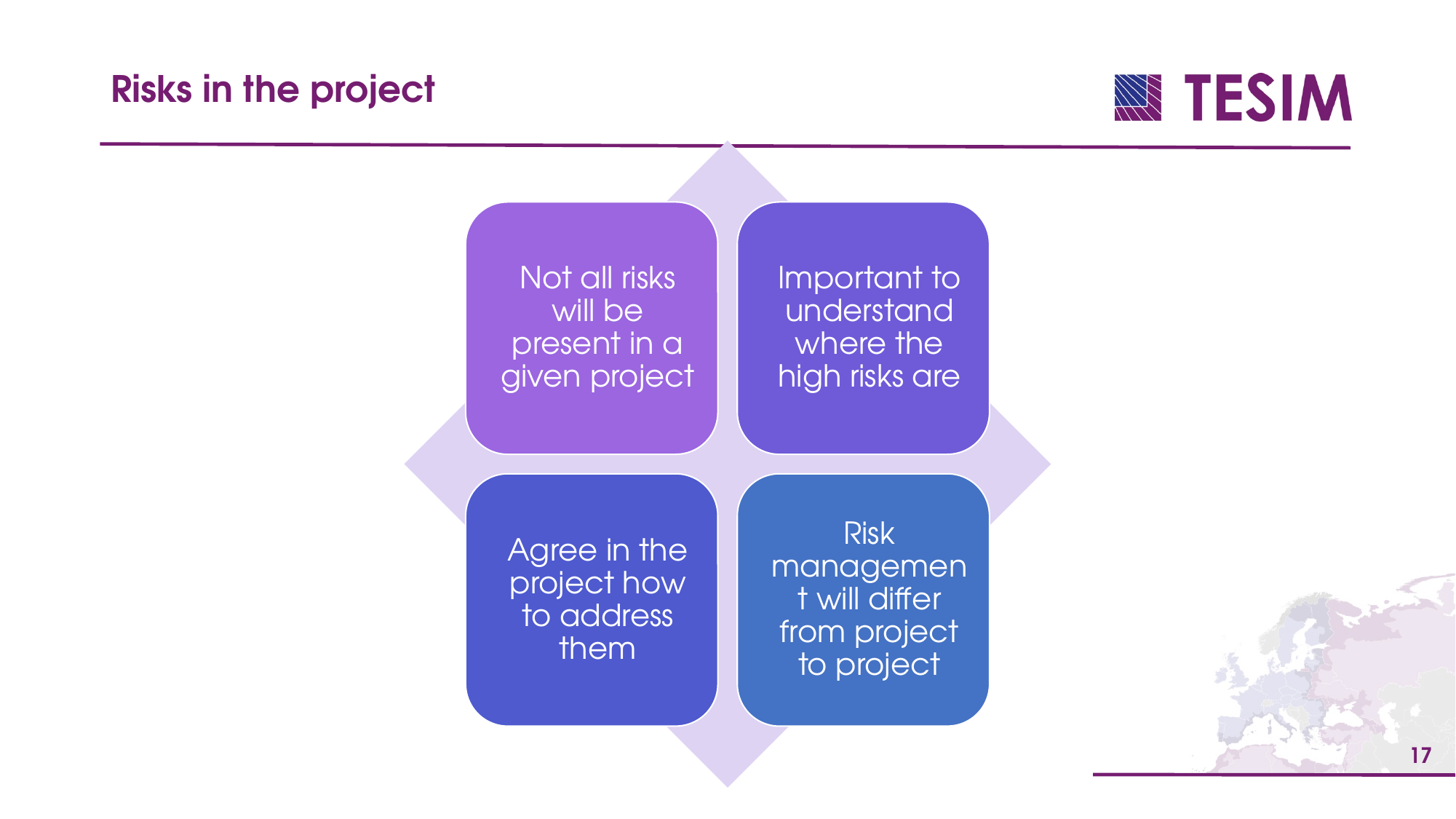

Risks in the project
Not all risks will be present in a given project
Important to understand where the high risks are
Agree in the project how to address them
Risk management will differ from project to project